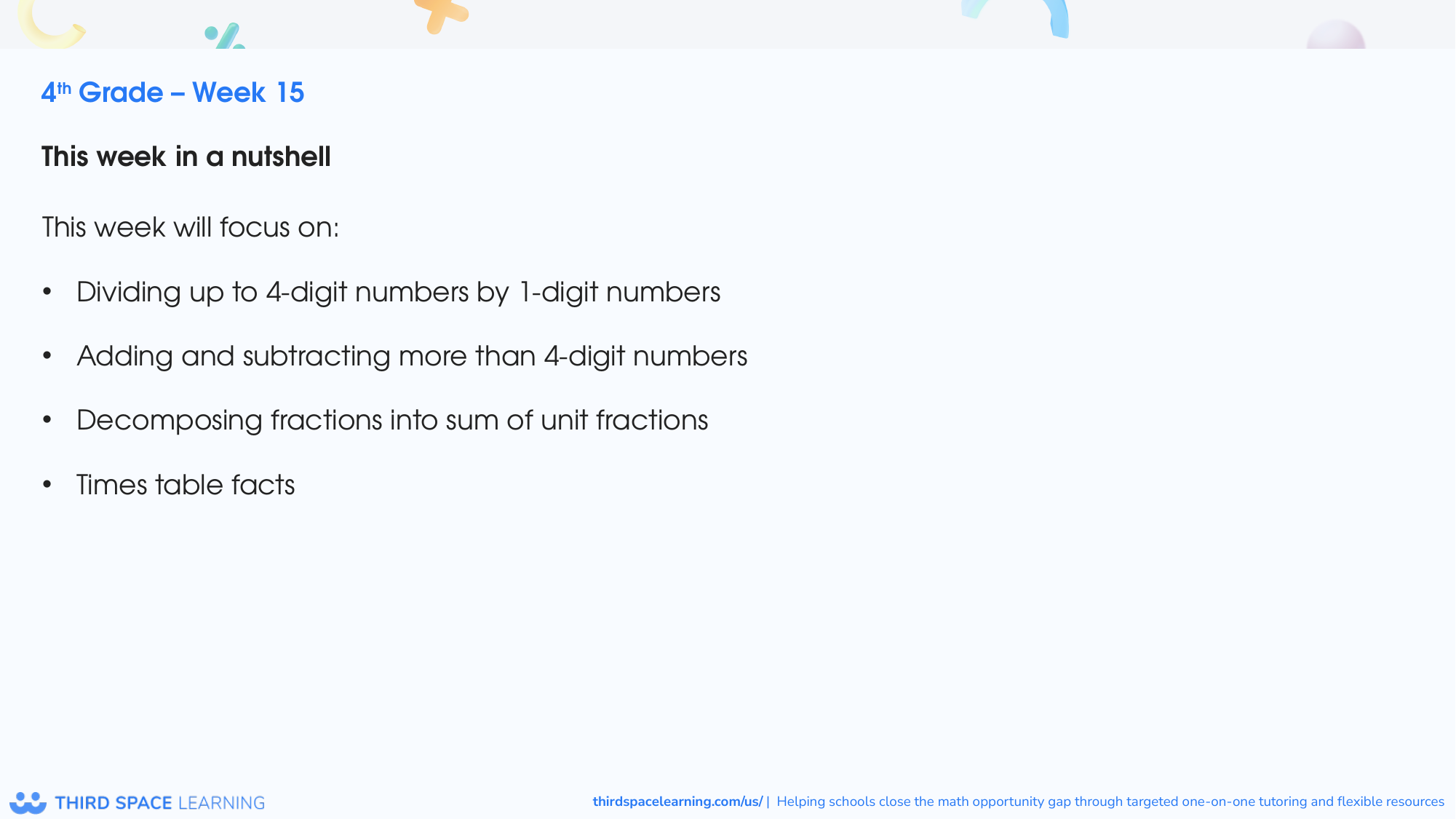

4th Grade – Week 15
This week in a nutshell
This week will focus on:
Dividing up to 4-digit numbers by 1-digit numbers
Adding and subtracting more than 4-digit numbers
Decomposing fractions into sum of unit fractions
Times table facts